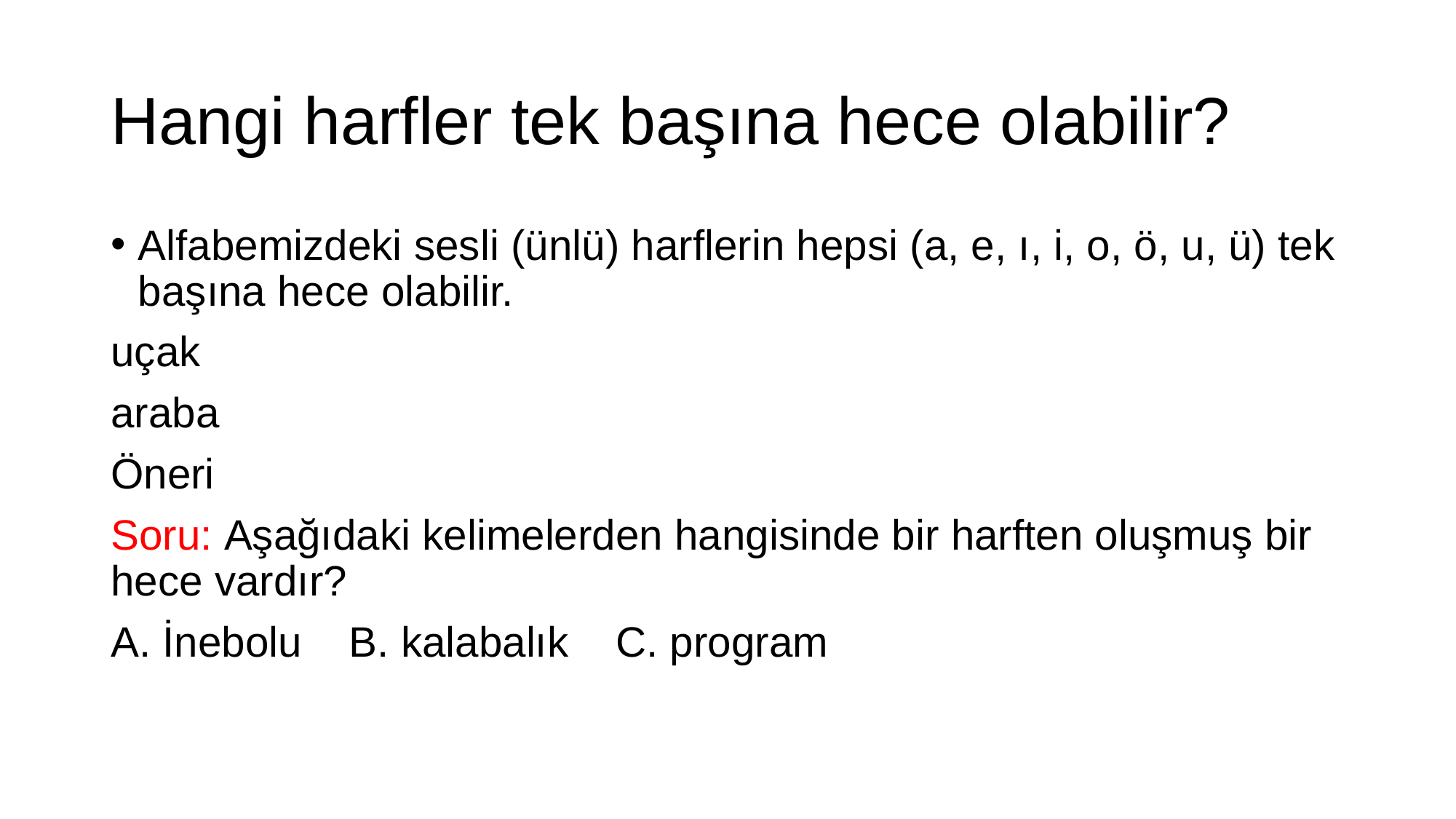

# Hangi harfler tek başına hece olabilir?
Alfabemizdeki sesli (ünlü) harflerin hepsi (a, e, ı, i, o, ö, u, ü) tek başına hece olabilir.
uçak
araba
Öneri
Soru: Aşağıdaki kelimelerden hangisinde bir harften oluşmuş bir hece vardır?
A. İnebolu    B. kalabalık    C. program